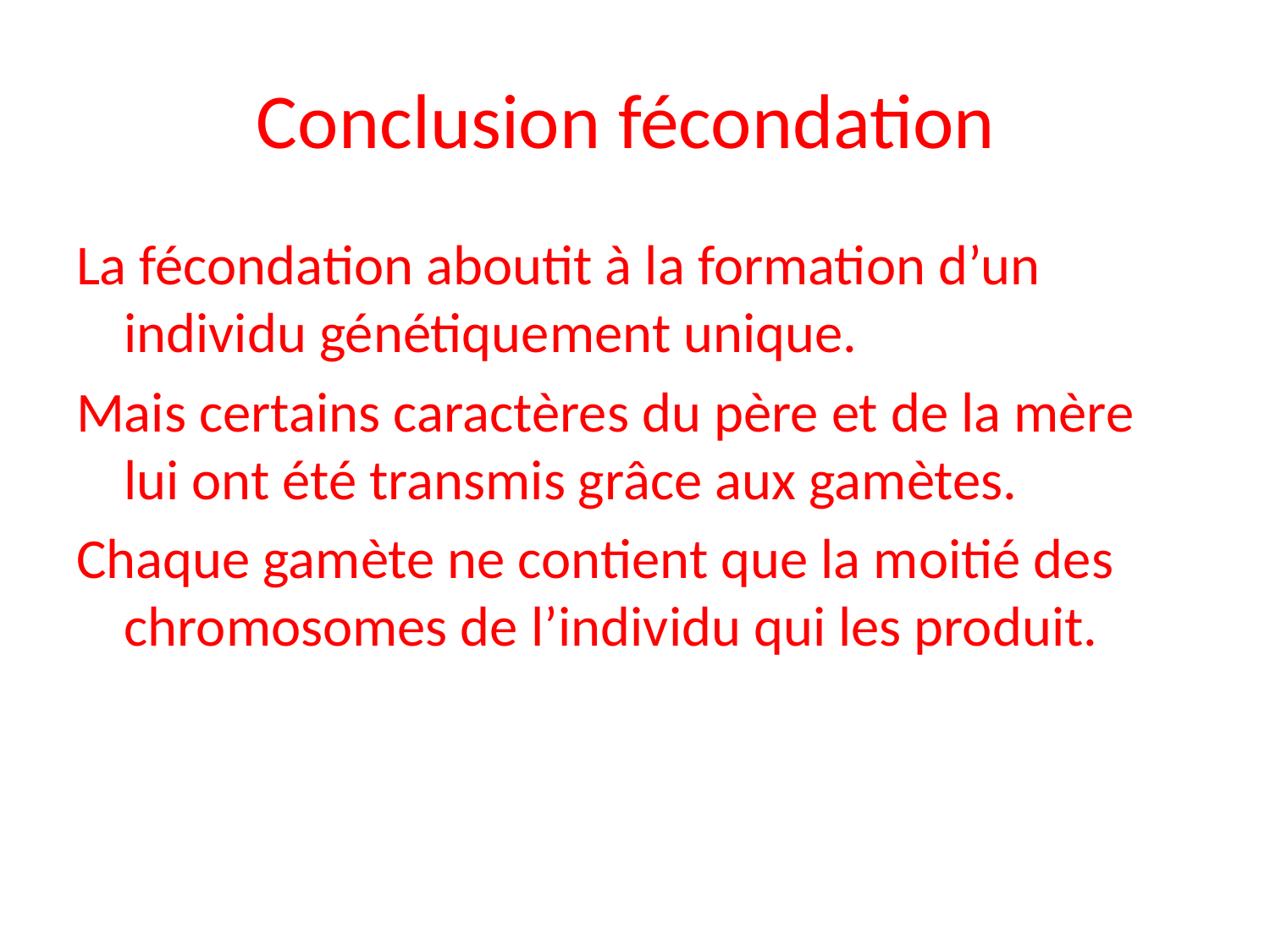

# Conclusion fécondation
La fécondation aboutit à la formation d’un individu génétiquement unique.
Mais certains caractères du père et de la mère lui ont été transmis grâce aux gamètes.
Chaque gamète ne contient que la moitié des chromosomes de l’individu qui les produit.